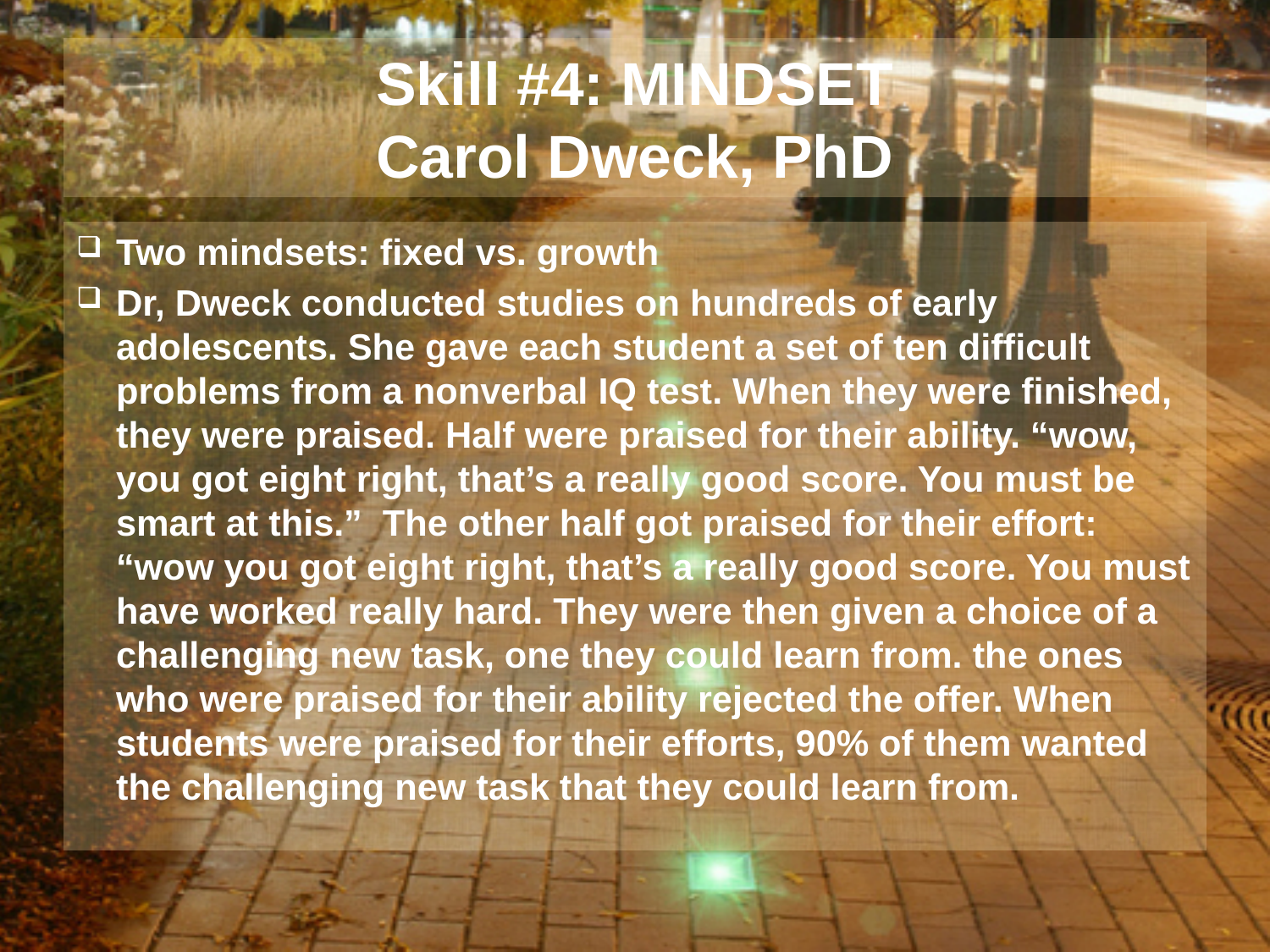

# Skill #4: MINDSET Carol Dweck, PhD
Two mindsets: fixed vs. growth
Dr, Dweck conducted studies on hundreds of early adolescents. She gave each student a set of ten difficult problems from a nonverbal IQ test. When they were finished, they were praised. Half were praised for their ability. “wow, you got eight right, that’s a really good score. You must be smart at this.”  The other half got praised for their effort: “wow you got eight right, that’s a really good score. You must have worked really hard. They were then given a choice of a challenging new task, one they could learn from. the ones who were praised for their ability rejected the offer. When students were praised for their efforts, 90% of them wanted the challenging new task that they could learn from.